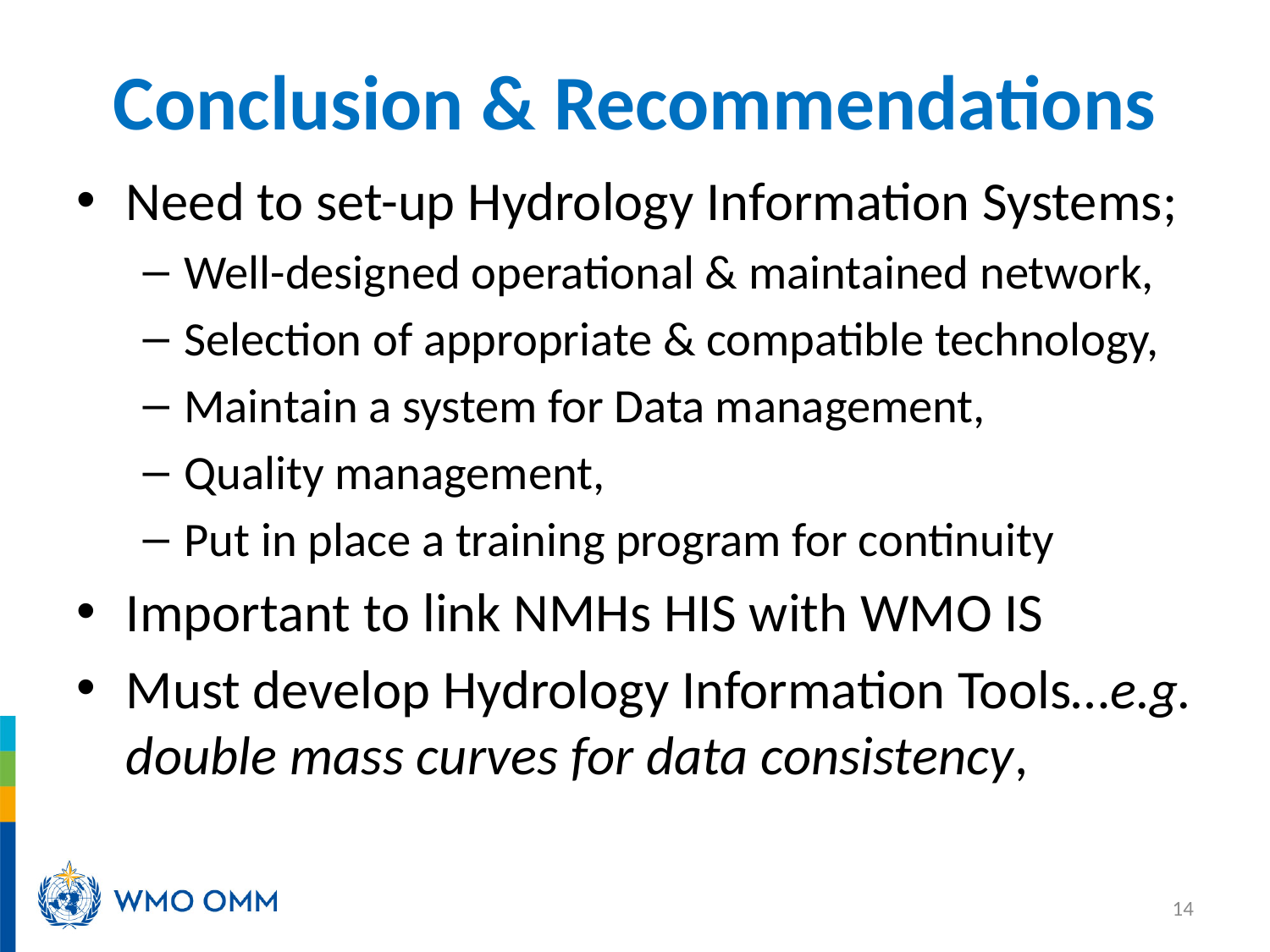

# Conclusion & Recommendations
Need to set-up Hydrology Information Systems;
Well-designed operational & maintained network,
Selection of appropriate & compatible technology,
Maintain a system for Data management,
Quality management,
Put in place a training program for continuity
Important to link NMHs HIS with WMO IS
Must develop Hydrology Information Tools…e.g. double mass curves for data consistency,

14